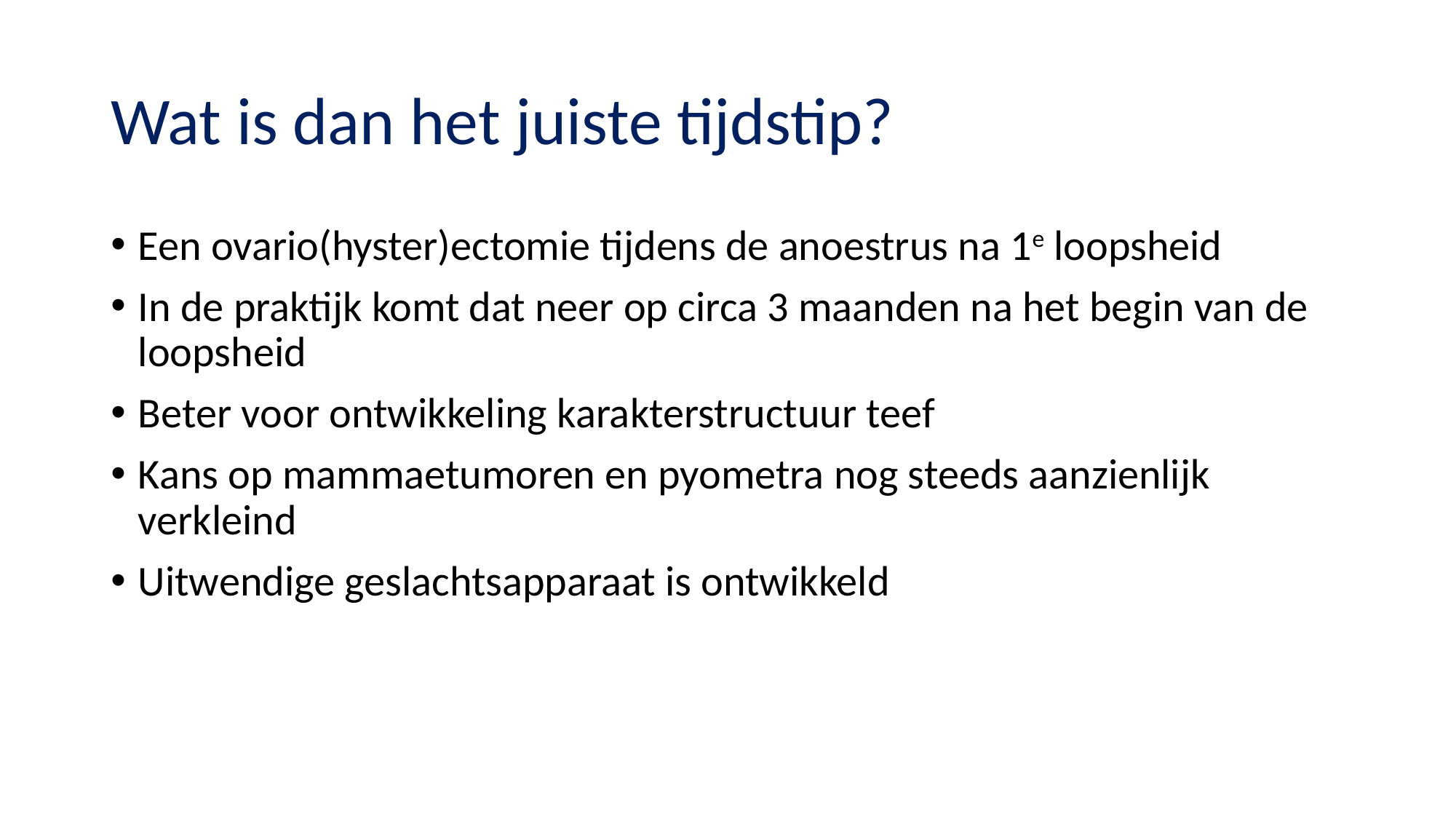

# Wat is dan het juiste tijdstip?
Een ovario(hyster)ectomie tijdens de anoestrus na 1e loopsheid
In de praktijk komt dat neer op circa 3 maanden na het begin van de loopsheid
Beter voor ontwikkeling karakterstructuur teef
Kans op mammaetumoren en pyometra nog steeds aanzienlijk verkleind
Uitwendige geslachtsapparaat is ontwikkeld